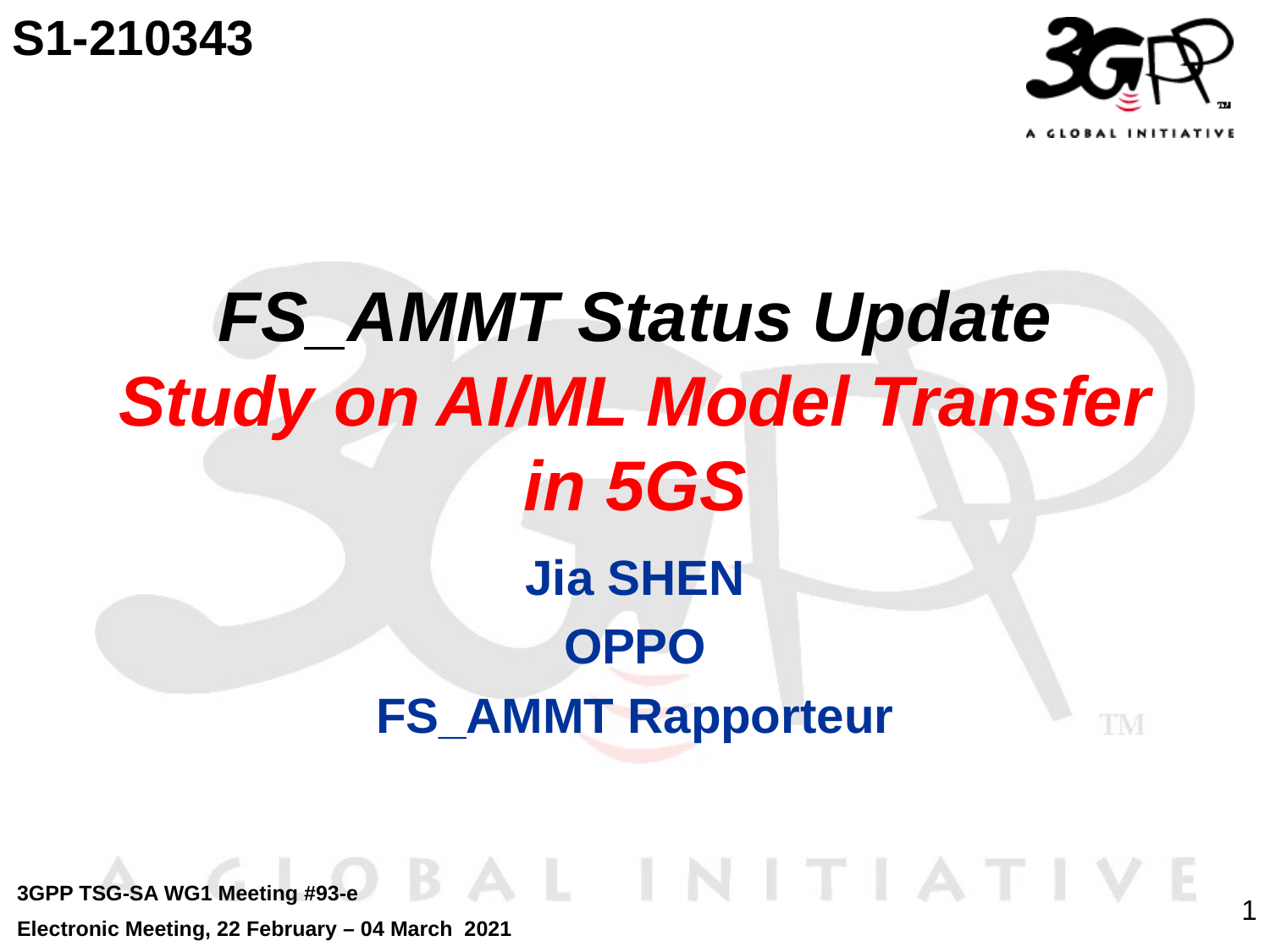

S1-210343
# FS_AMMT Status Update Study on AI/ML Model Transfer in 5GS
Jia SHEN
OPPO
FS_AMMT Rapporteur
3GPP TSG-SA WG1 Meeting #93-e
Electronic Meeting, 22 February – 04 March  2021
1